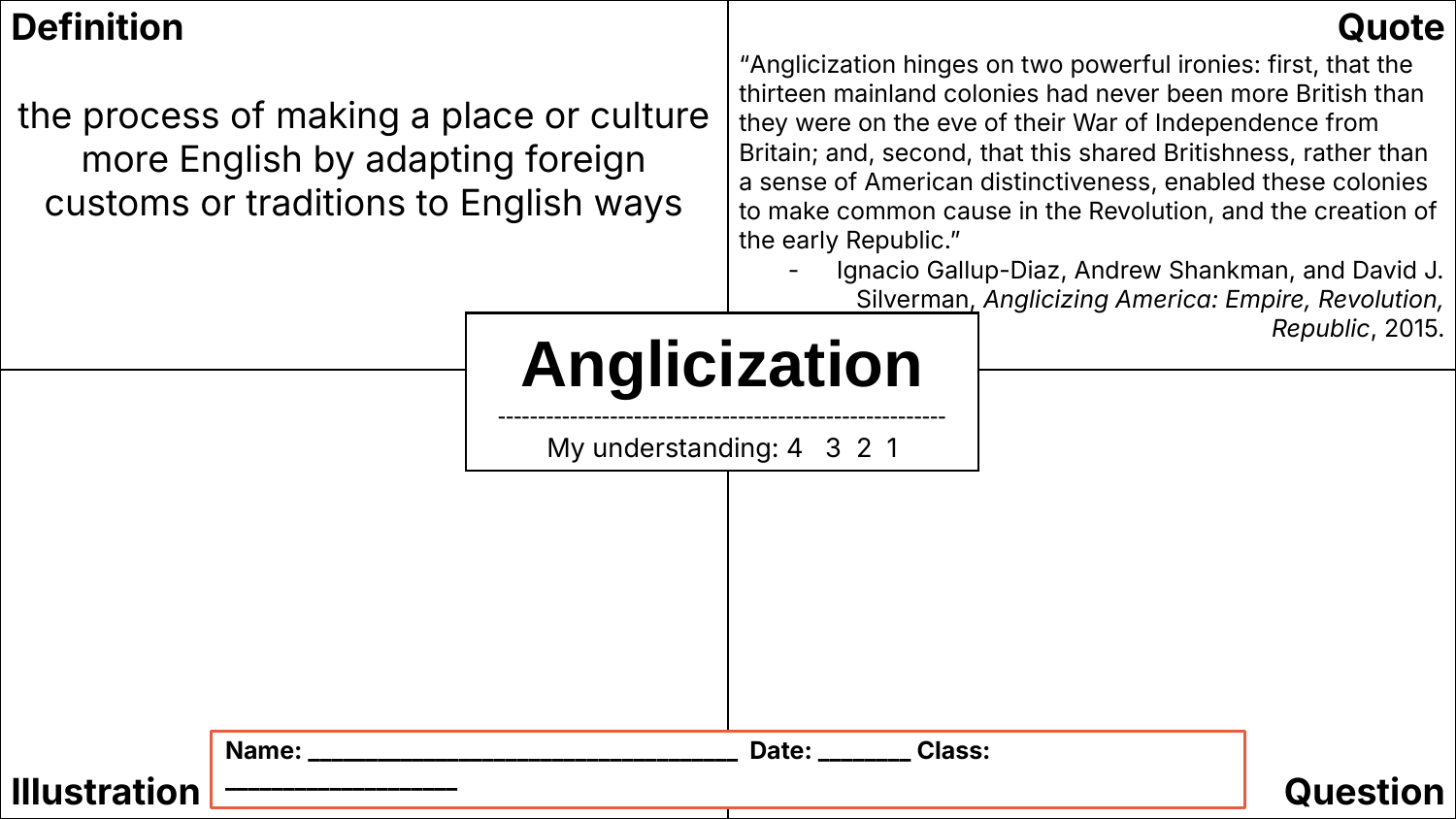

| Definition the process of making a place or culture more English by adapting foreign customs or traditions to English ways | Quote “Anglicization hinges on two powerful ironies: first, that the thirteen mainland colonies had never been more British than they were on the eve of their War of Independence from Britain; and, second, that this shared Britishness, rather than a sense of American distinctiveness, enabled these colonies to make common cause in the Revolution, and the creation of the early Republic.” Ignacio Gallup-Diaz, Andrew Shankman, and David J. Silverman, Anglicizing America: Empire, Revolution, Republic, 2015. |
| --- | --- |
| Illustration | Question |
Anglicization
--------------------------------------------------------
My understanding: 4   3  2  1
Name: _____________________________________  Date: ________ Class: ____________________